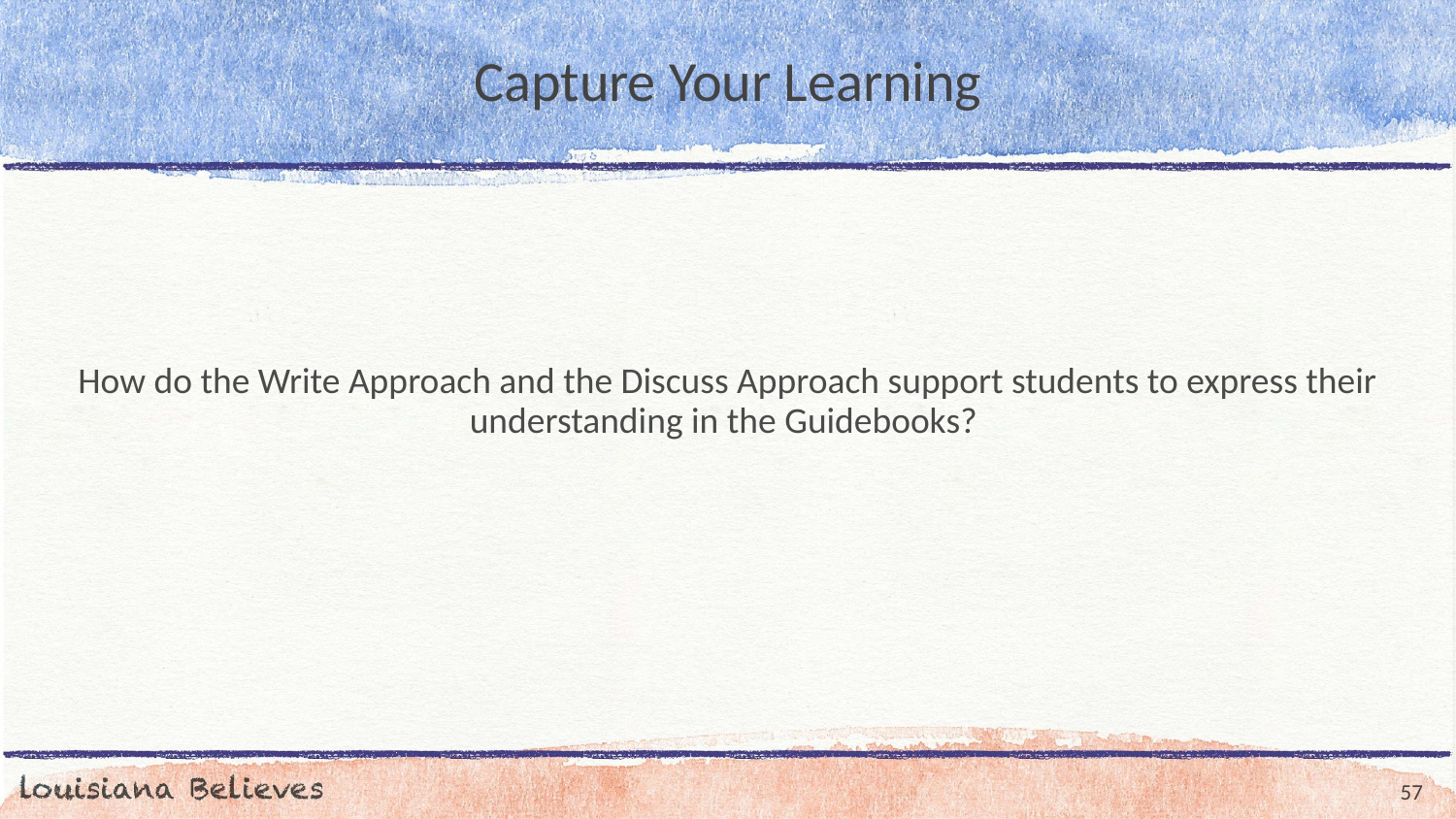

# Capture Your Learning

How do the Write Approach and the Discuss Approach support students to express their understanding in the Guidebooks?